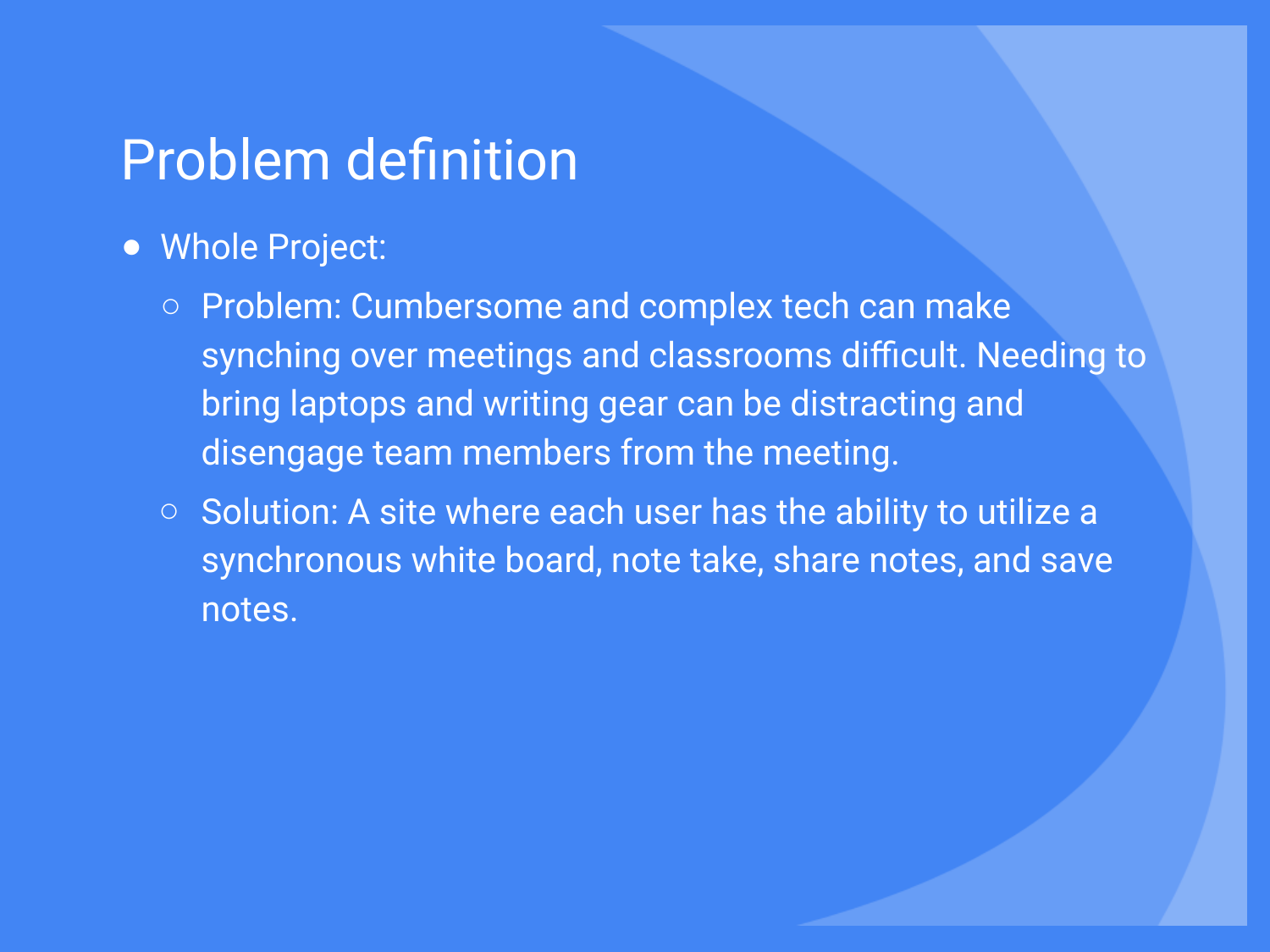

# Problem definition
Whole Project:
Problem: Cumbersome and complex tech can make synching over meetings and classrooms difficult. Needing to bring laptops and writing gear can be distracting and disengage team members from the meeting.
Solution: A site where each user has the ability to utilize a synchronous white board, note take, share notes, and save notes.